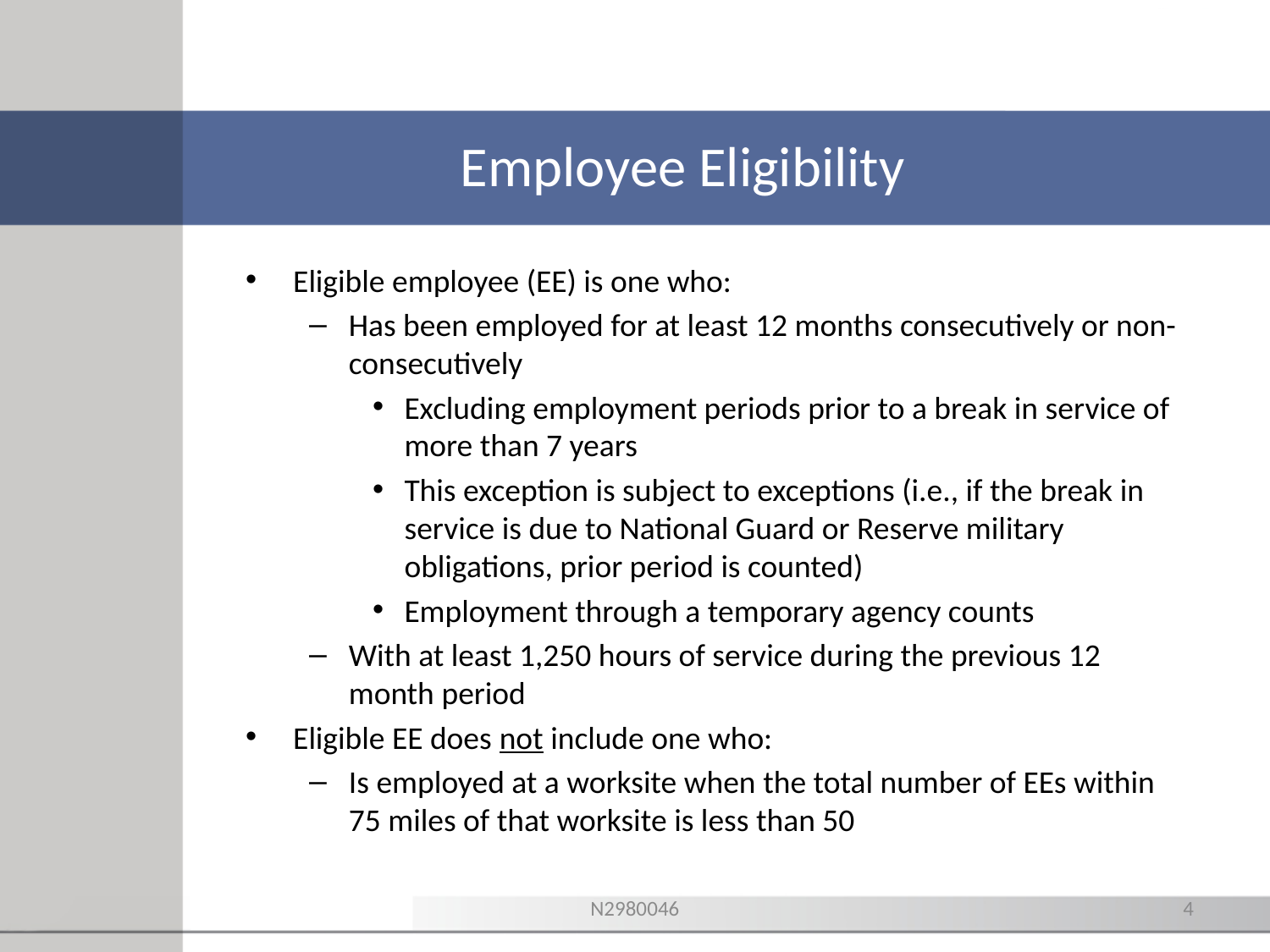

# Employee Eligibility
Eligible employee (EE) is one who:
Has been employed for at least 12 months consecutively or non-consecutively
Excluding employment periods prior to a break in service of more than 7 years
This exception is subject to exceptions (i.e., if the break in service is due to National Guard or Reserve military obligations, prior period is counted)
Employment through a temporary agency counts
With at least 1,250 hours of service during the previous 12 month period
Eligible EE does not include one who:
Is employed at a worksite when the total number of EEs within 75 miles of that worksite is less than 50
N2980046
4